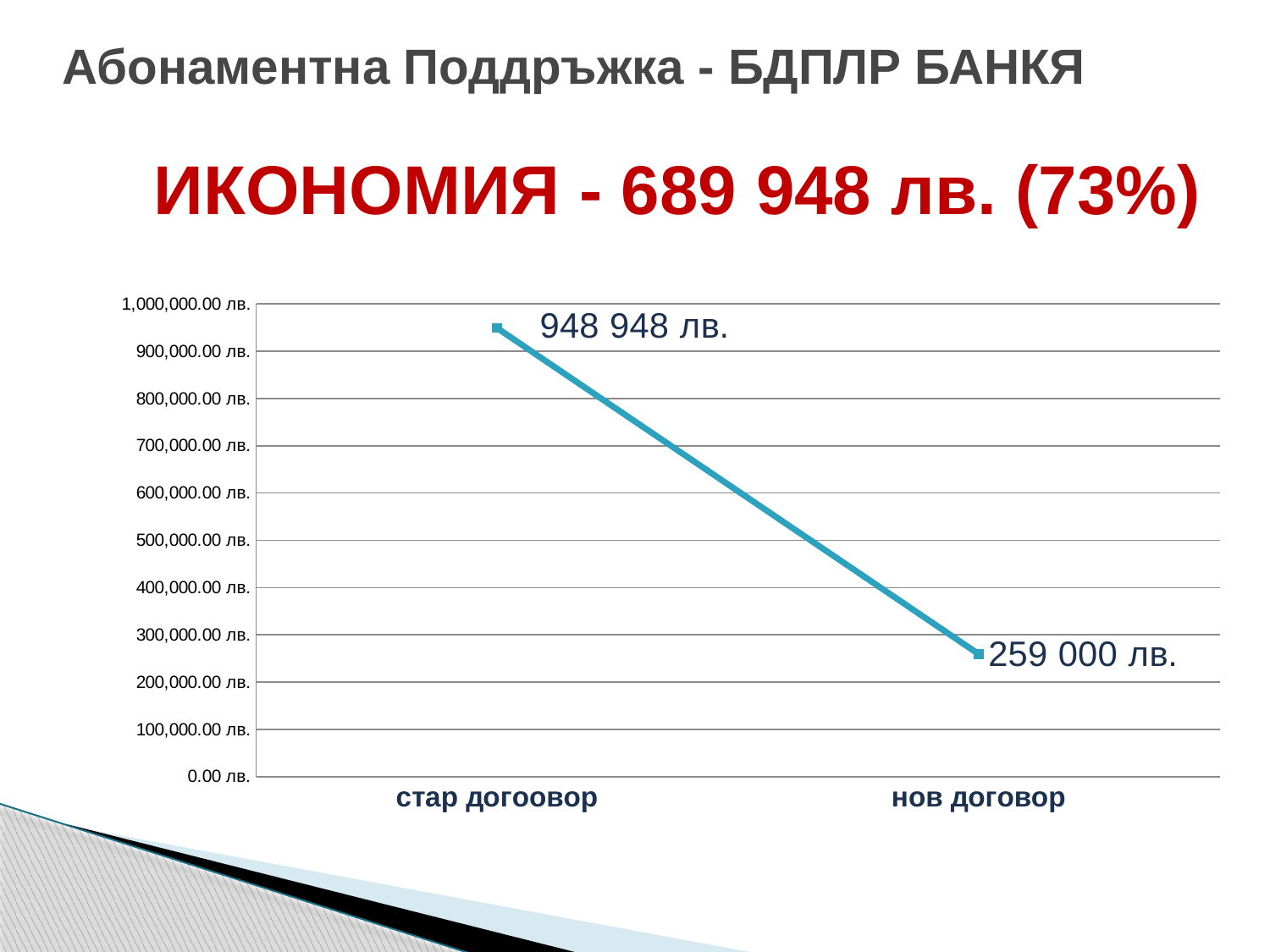

# Абонаментна Поддръжка - БДПЛР БАНКЯ
ИКОНОМИЯ - 689 948 лв. (73%)

### Chart

| Category |  |
|---|---|
| стар догоовор | 948948.0 |
| нов договор | 259000.0 |